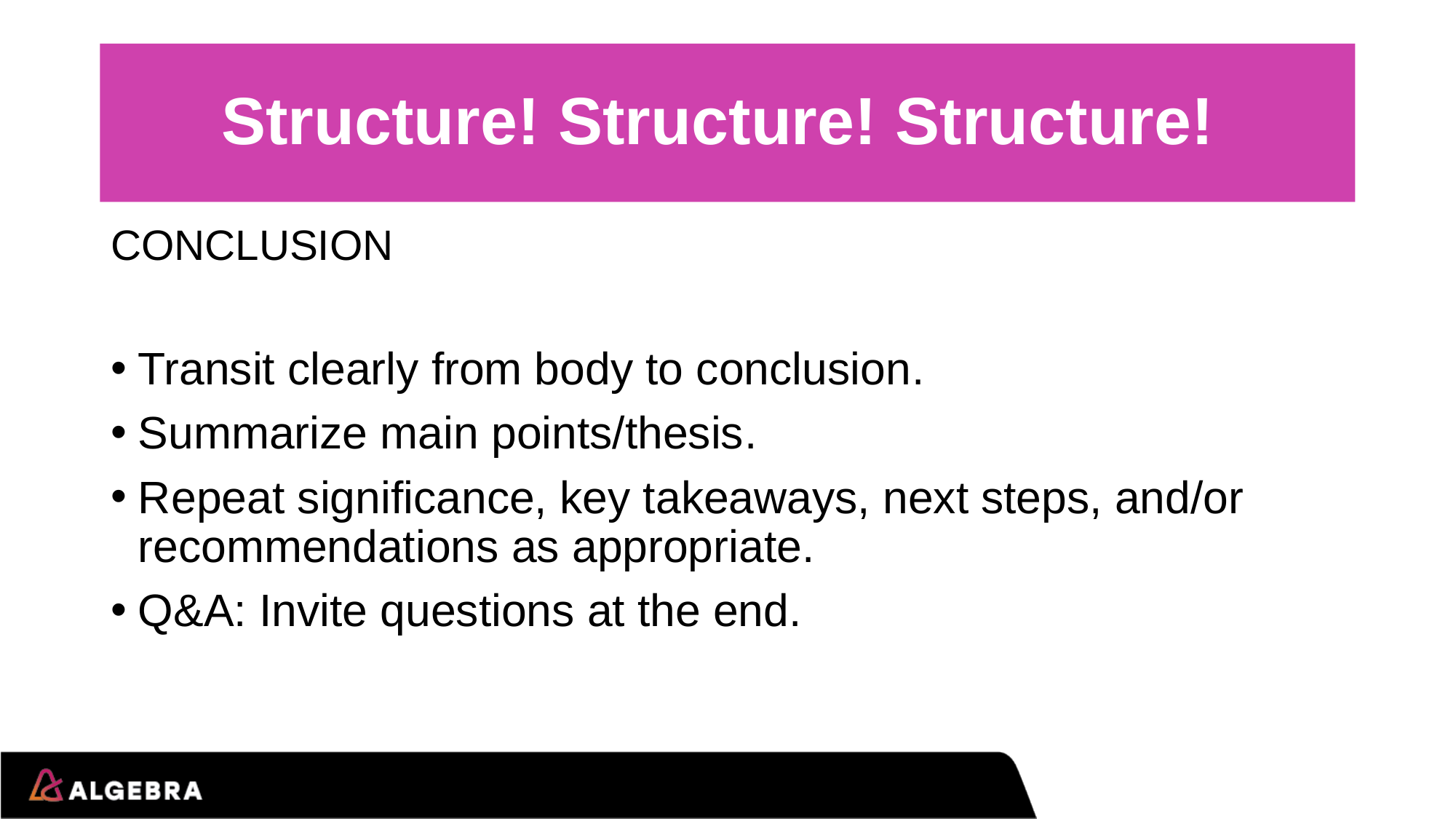

# Structure! Structure! Structure!
CONCLUSION

Transit clearly from body to conclusion.
Summarize main points/thesis.
Repeat significance, key takeaways, next steps, and/or recommendations as appropriate.
Q&A: Invite questions at the end.